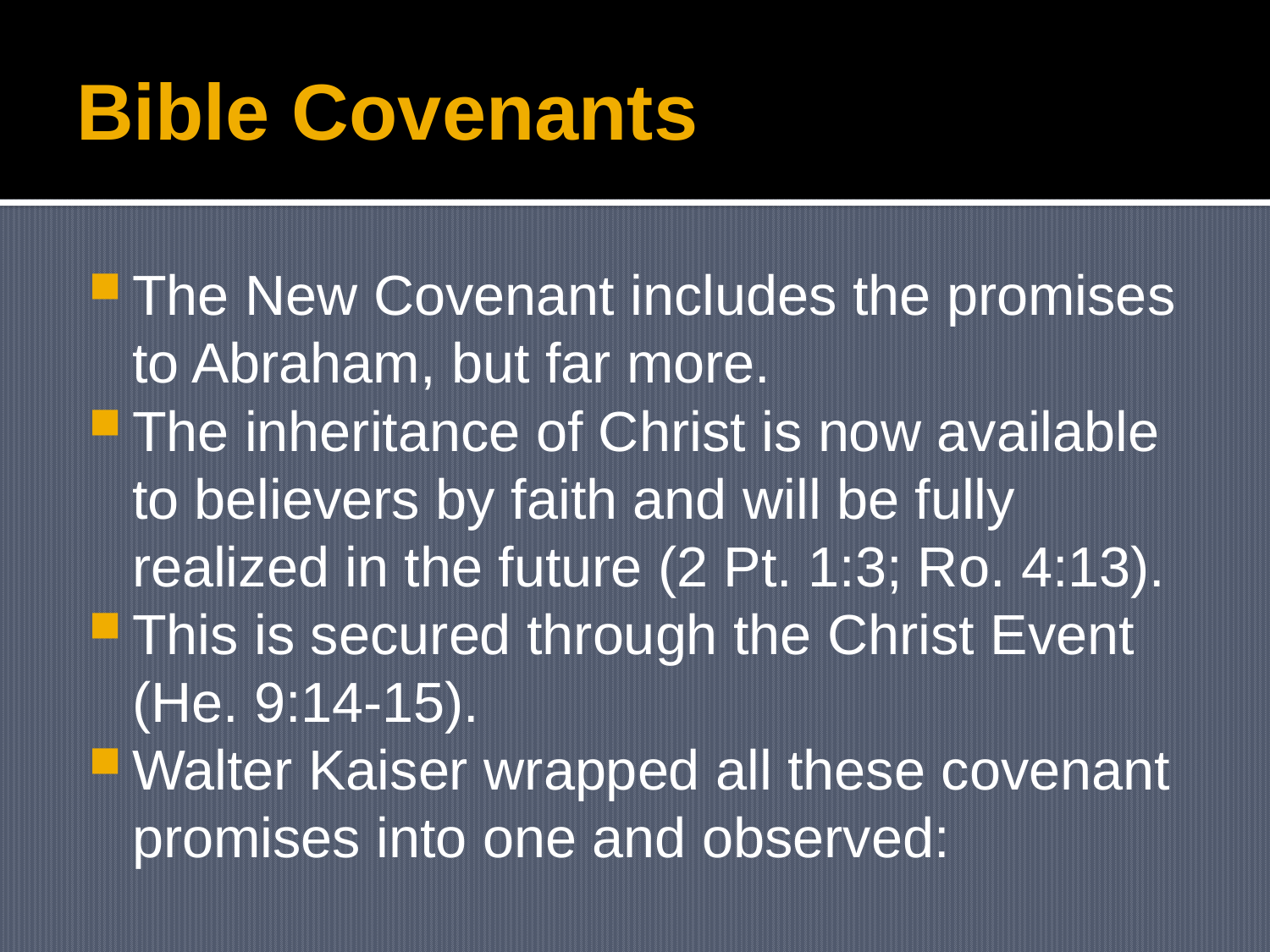

# Bible Covenants
The New Covenant includes the promises to Abraham, but far more.
The inheritance of Christ is now available to believers by faith and will be fully realized in the future (2 Pt. 1:3; Ro. 4:13).
This is secured through the Christ Event (He. 9:14-15).
Walter Kaiser wrapped all these covenant promises into one and observed: